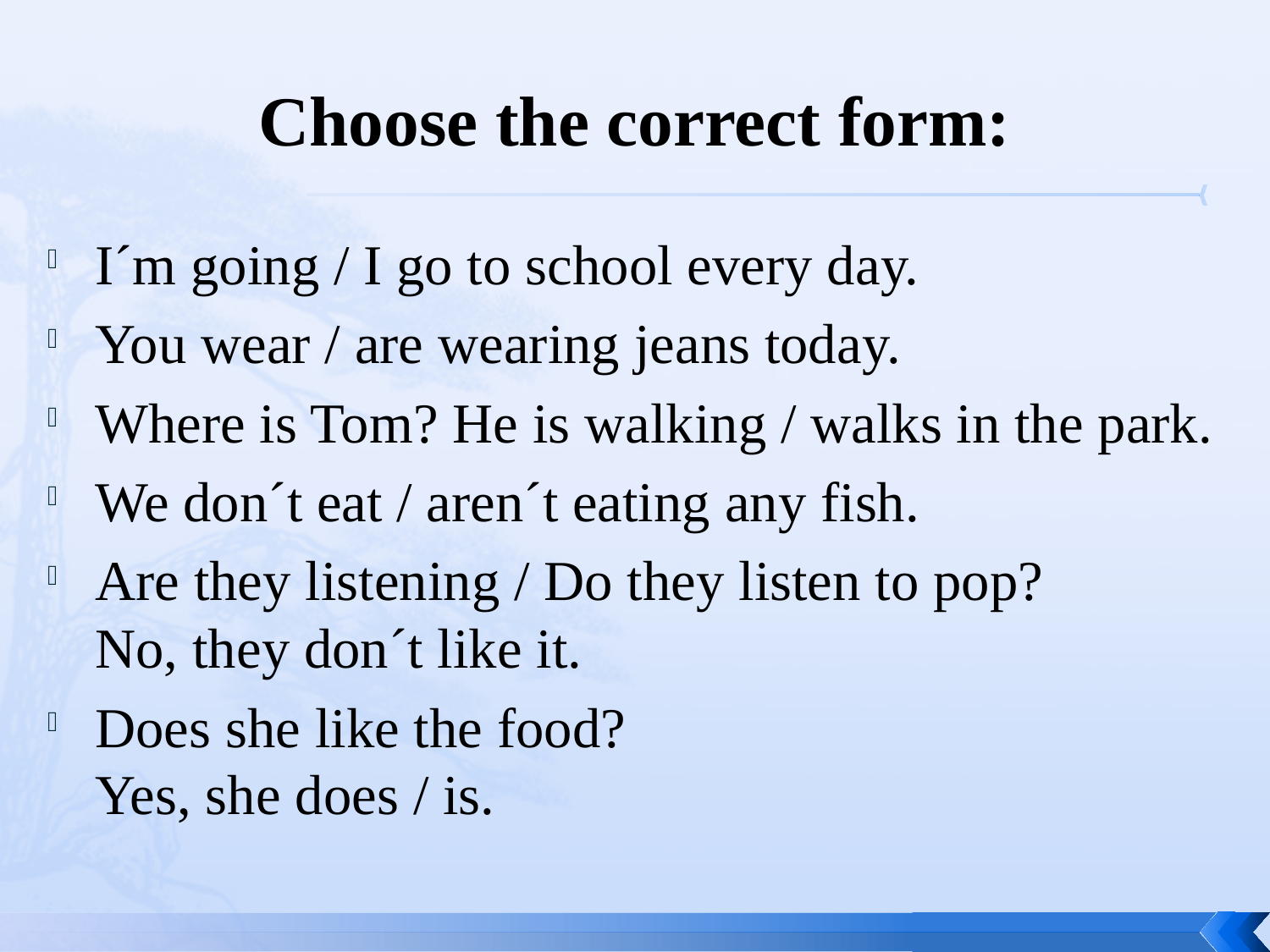

# Choose the correct form:
I´m going / I go to school every day.
You wear / are wearing jeans today.
Where is Tom? He is walking / walks in the park.
We don´t eat / aren´t eating any fish.
Are they listening / Do they listen to pop?
No, they don´t like it.
Does she like the food?
Yes, she does / is.